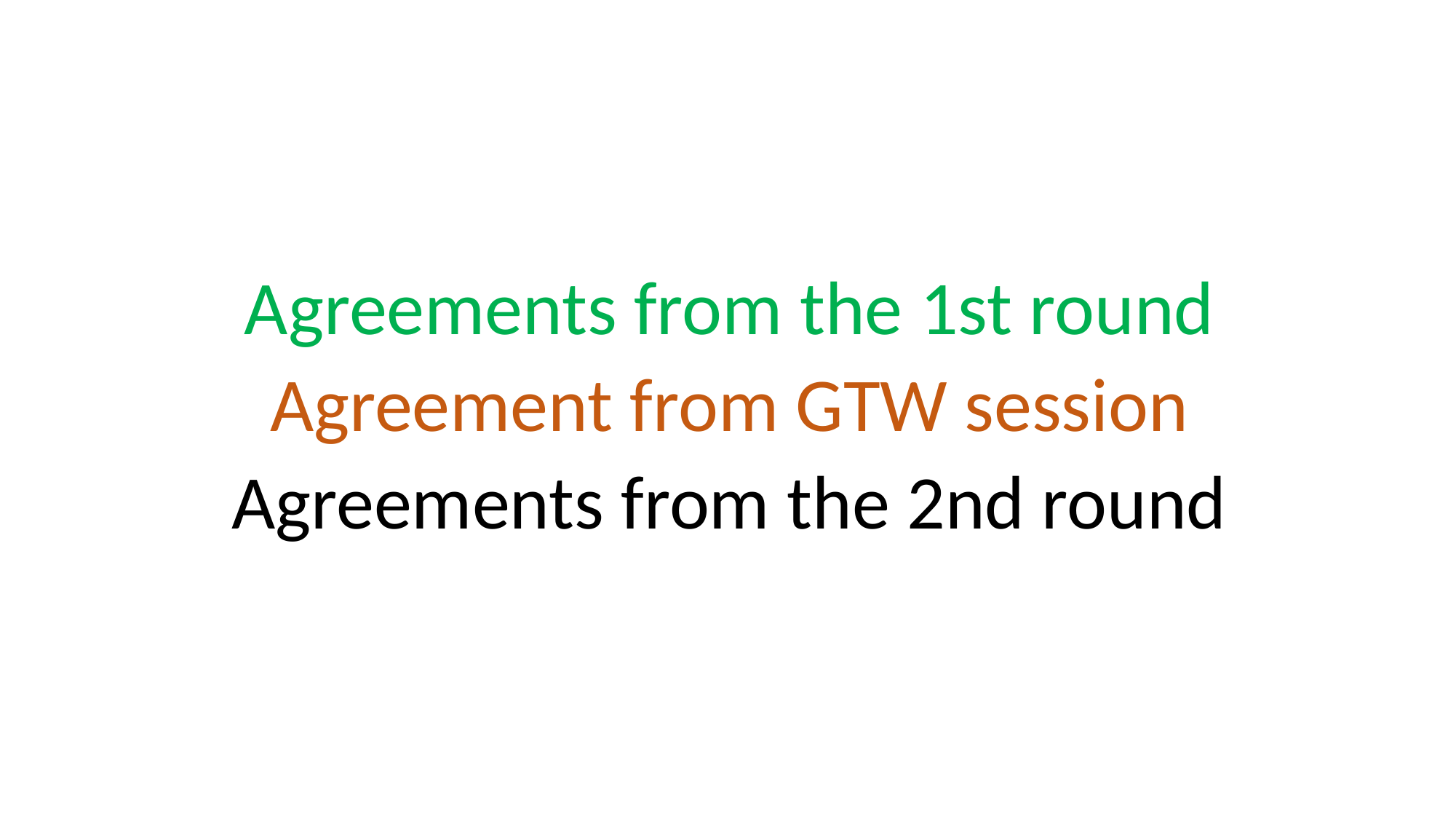

Agreements from the 1st round
Agreement from GTW session
Agreements from the 2nd round